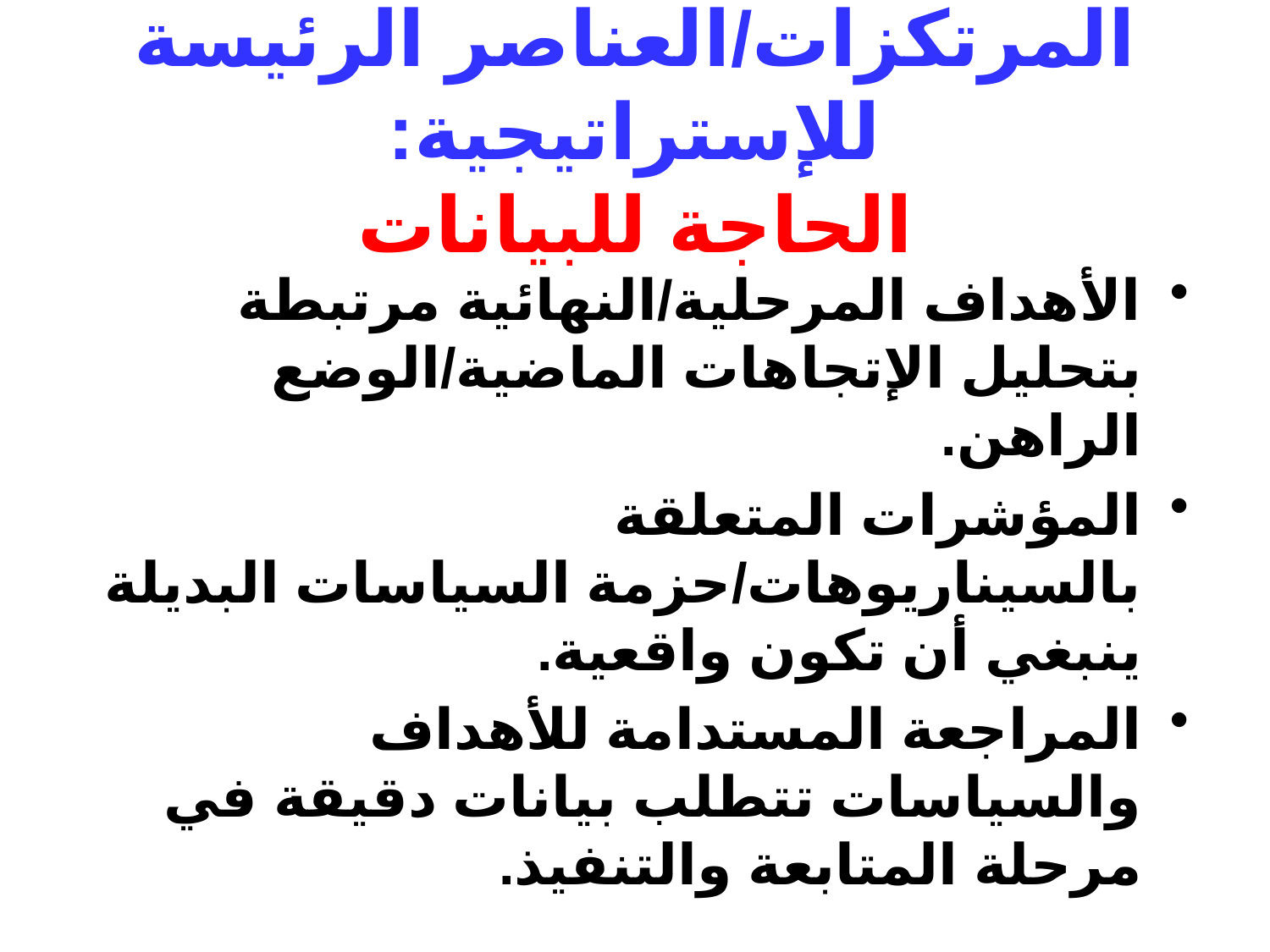

# المرتكزات/العناصر الرئيسة للإستراتيجية: الحاجة للبيانات
الأهداف المرحلية/النهائية مرتبطة بتحليل الإتجاهات الماضية/الوضع الراهن.
المؤشرات المتعلقة بالسيناريوهات/حزمة السياسات البديلة ينبغي أن تكون واقعية.
المراجعة المستدامة للأهداف والسياسات تتطلب بيانات دقيقة في مرحلة المتابعة والتنفيذ.